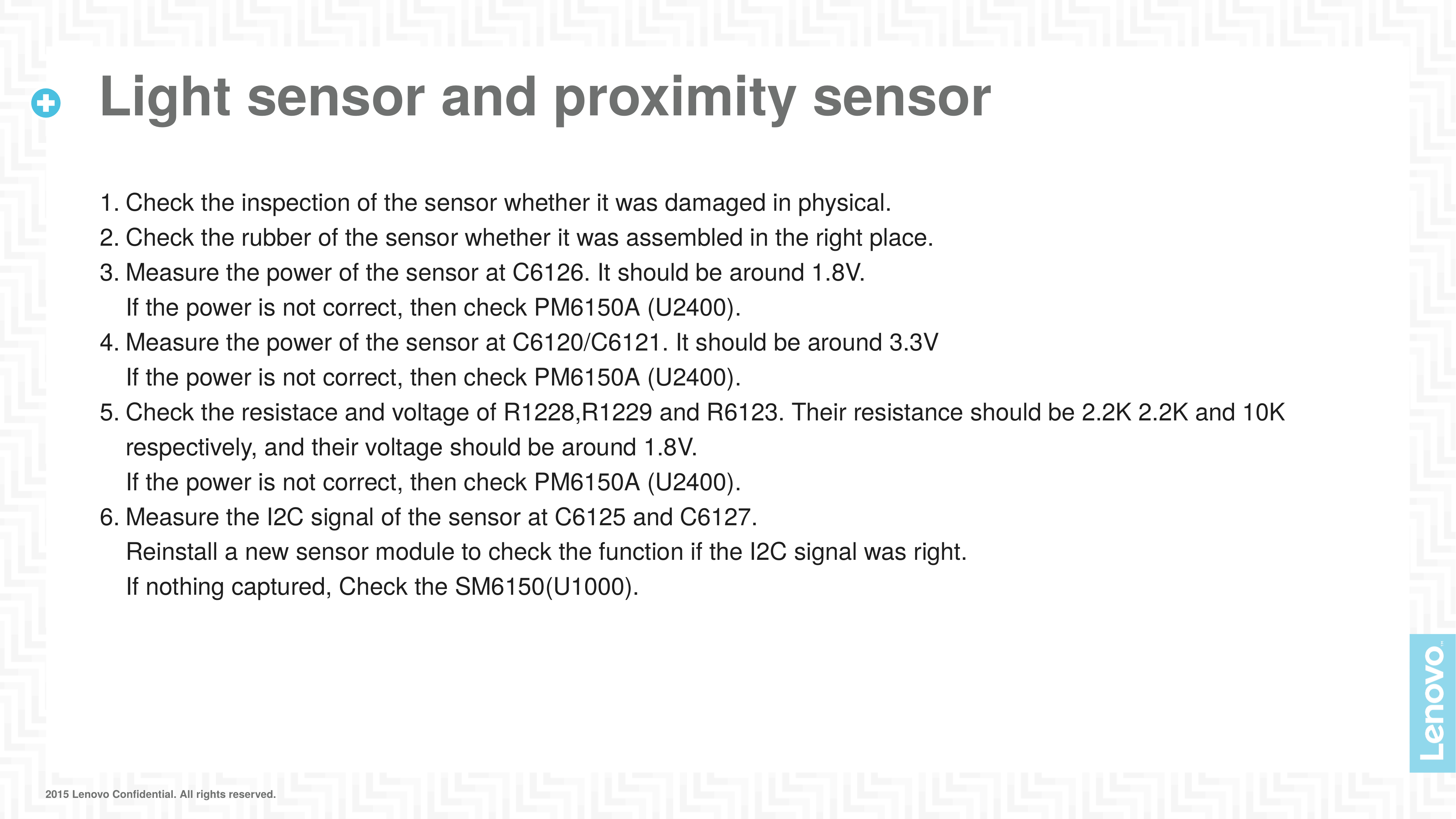

# Light sensor and proximity sensor
Check the inspection of the sensor whether it was damaged in physical.
Check the rubber of the sensor whether it was assembled in the right place.
Measure the power of the sensor at C6126. It should be around 1.8V.
If the power is not correct, then check PM6150A (U2400).
Measure the power of the sensor at C6120/C6121. It should be around 3.3V
If the power is not correct, then check PM6150A (U2400).
Check the resistace and voltage of R1228,R1229 and R6123. Their resistance should be 2.2K 2.2K and 10K respectively, and their voltage should be around 1.8V.
If the power is not correct, then check PM6150A (U2400).
Measure the I2C signal of the sensor at C6125 and C6127.
Reinstall a new sensor module to check the function if the I2C signal was right.
If nothing captured, Check the SM6150(U1000).